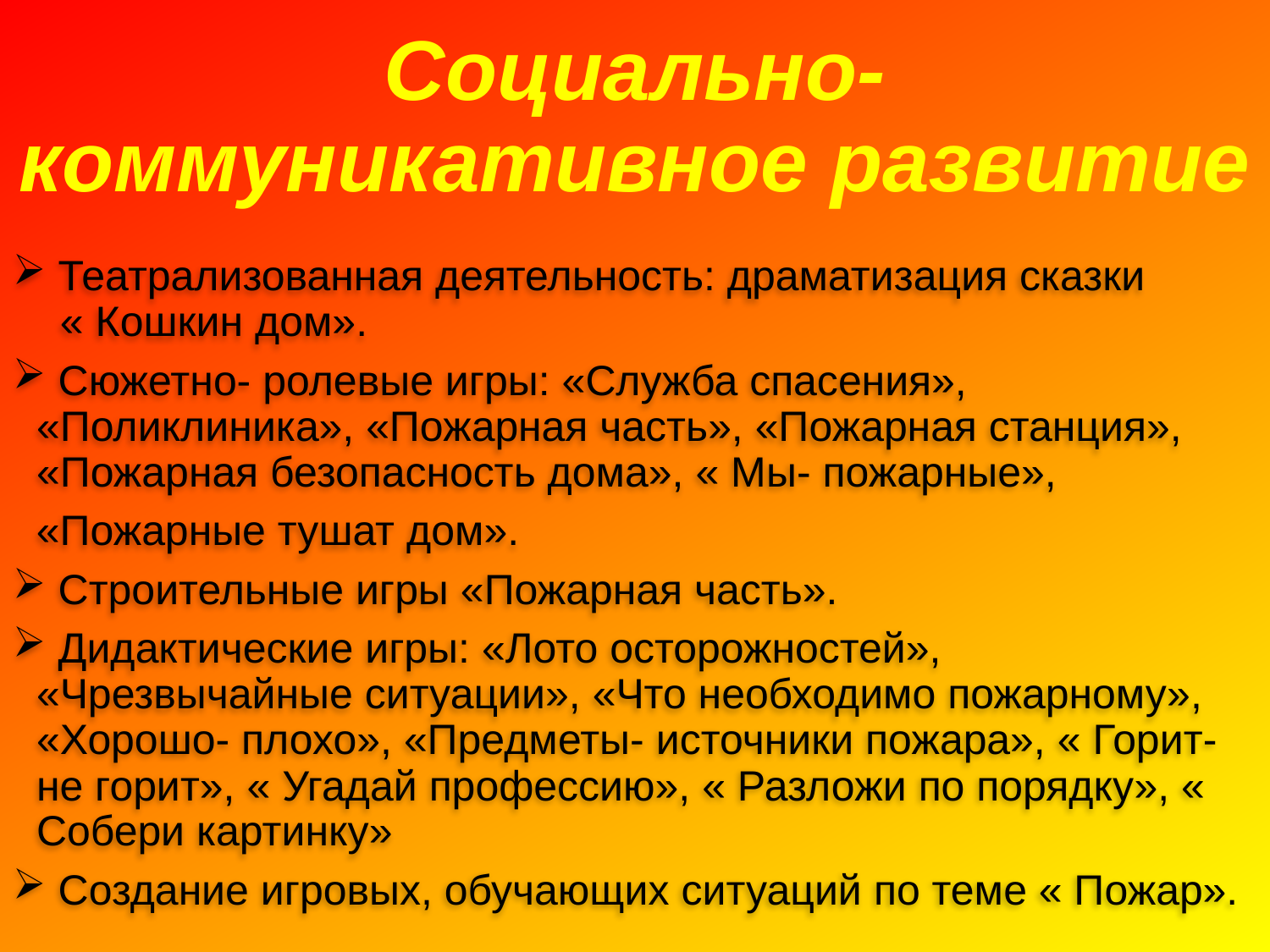

# Социально-коммуникативное развитие
 Театрализованная деятельность: драматизация сказки            « Кошкин дом».
 Сюжетно- ролевые игры: «Служба спасения», «Поликлиника», «Пожарная часть», «Пожарная станция», «Пожарная безопасность дома», « Мы- пожарные»,
  «Пожарные тушат дом».
 Строительные игры «Пожарная часть».
 Дидактические игры: «Лото осторожностей», «Чрезвычайные ситуации», «Что необходимо пожарному», «Хорошо- плохо», «Предметы- источники пожара», « Горит- не горит», « Угадай профессию», « Разложи по порядку», « Собери картинку»
 Создание игровых, обучающих ситуаций по теме « Пожар».